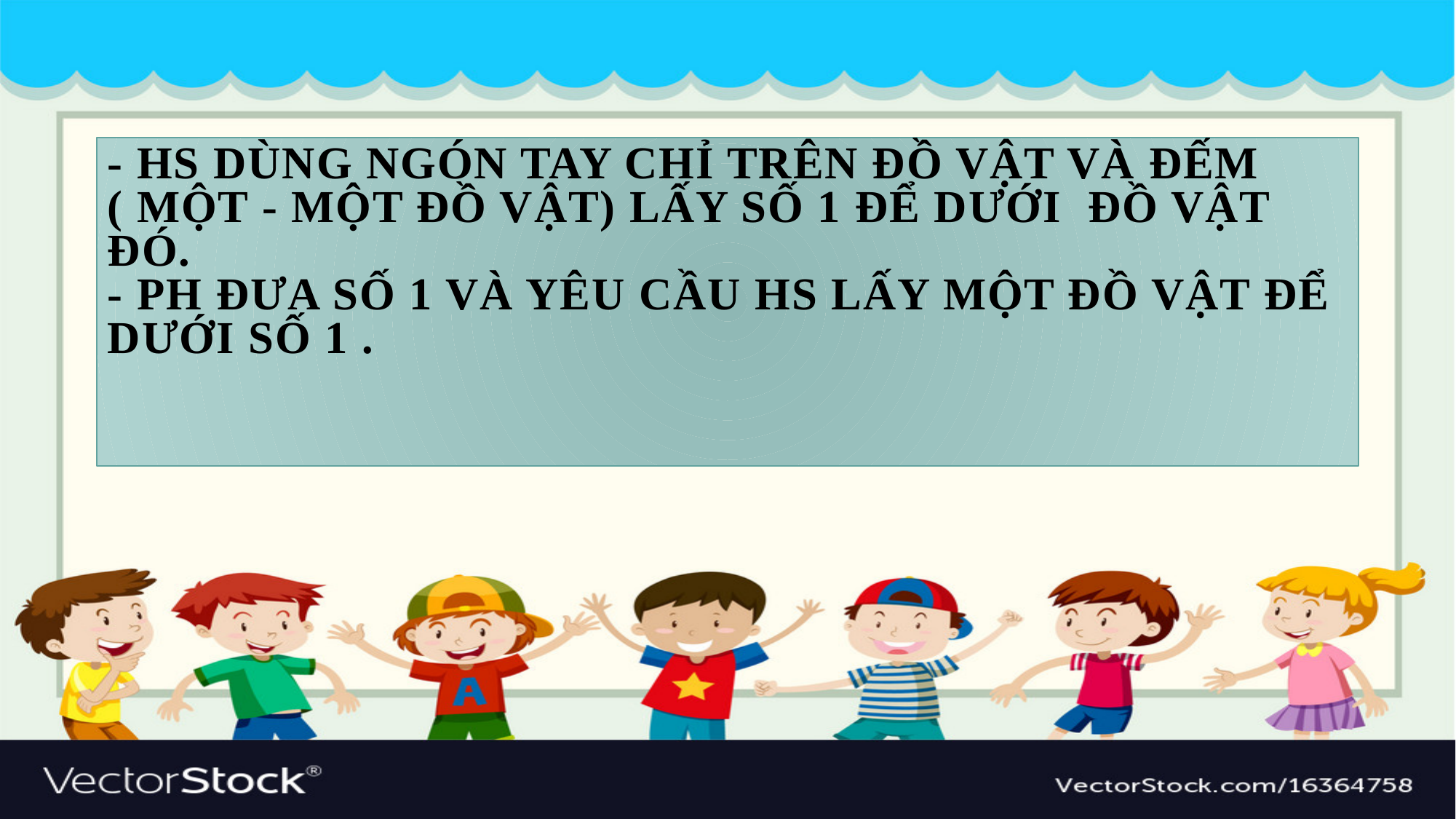

# - HS dùng ngón tay chỉ trên đồ vật và đếm ( một - một đồ vật) lấy số 1 để dưới  đồ vật đó. - PH đưa số 1 và yêu cầu HS lấy một đồ vật để dưới số 1 .